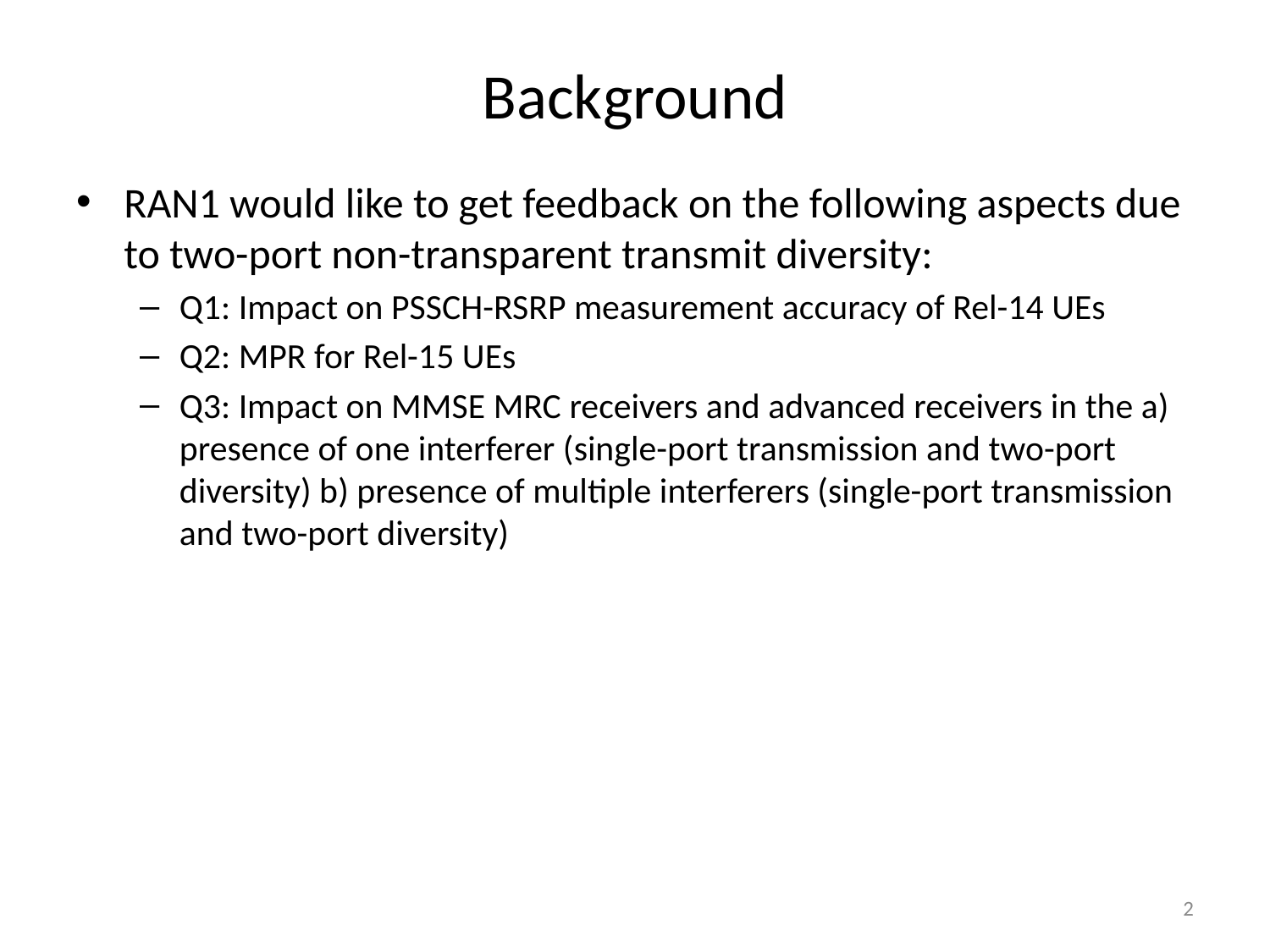

# Background
RAN1 would like to get feedback on the following aspects due to two-port non-transparent transmit diversity:
Q1: Impact on PSSCH-RSRP measurement accuracy of Rel-14 UEs
Q2: MPR for Rel-15 UEs
Q3: Impact on MMSE MRC receivers and advanced receivers in the a) presence of one interferer (single-port transmission and two-port diversity) b) presence of multiple interferers (single-port transmission and two-port diversity)

2